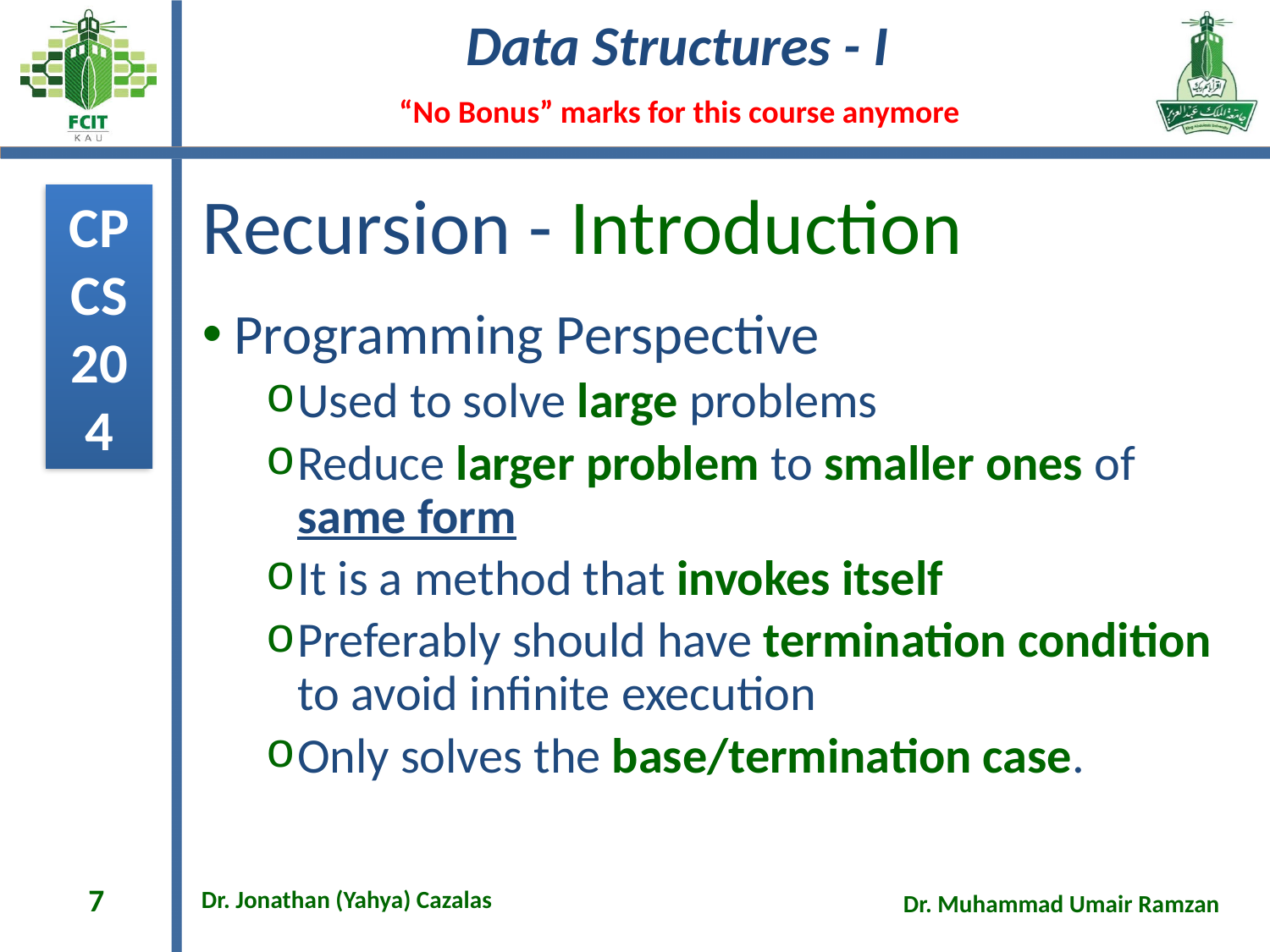

# Recursion - Introduction
Programming Perspective
Used to solve large problems
Reduce larger problem to smaller ones of same form
It is a method that invokes itself
Preferably should have termination condition to avoid infinite execution
Only solves the base/termination case.

7